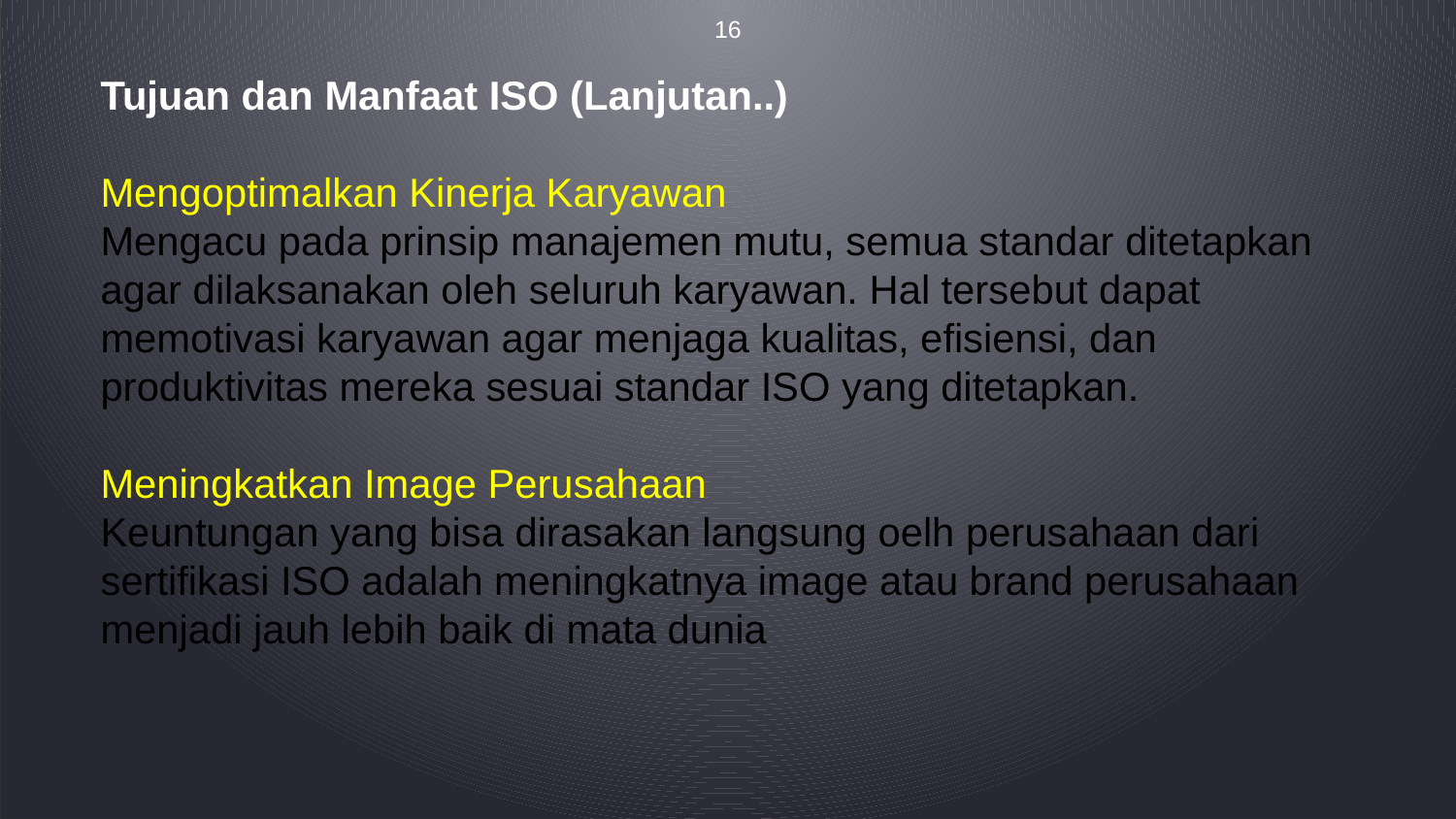

16
# Tujuan dan Manfaat ISO (Lanjutan..) Mengoptimalkan Kinerja Karyawan Mengacu pada prinsip manajemen mutu, semua standar ditetapkan agar dilaksanakan oleh seluruh karyawan. Hal tersebut dapat memotivasi karyawan agar menjaga kualitas, efisiensi, dan produktivitas mereka sesuai standar ISO yang ditetapkan. Meningkatkan Image Perusahaan Keuntungan yang bisa dirasakan langsung oelh perusahaan dari sertifikasi ISO adalah meningkatnya image atau brand perusahaan menjadi jauh lebih baik di mata dunia